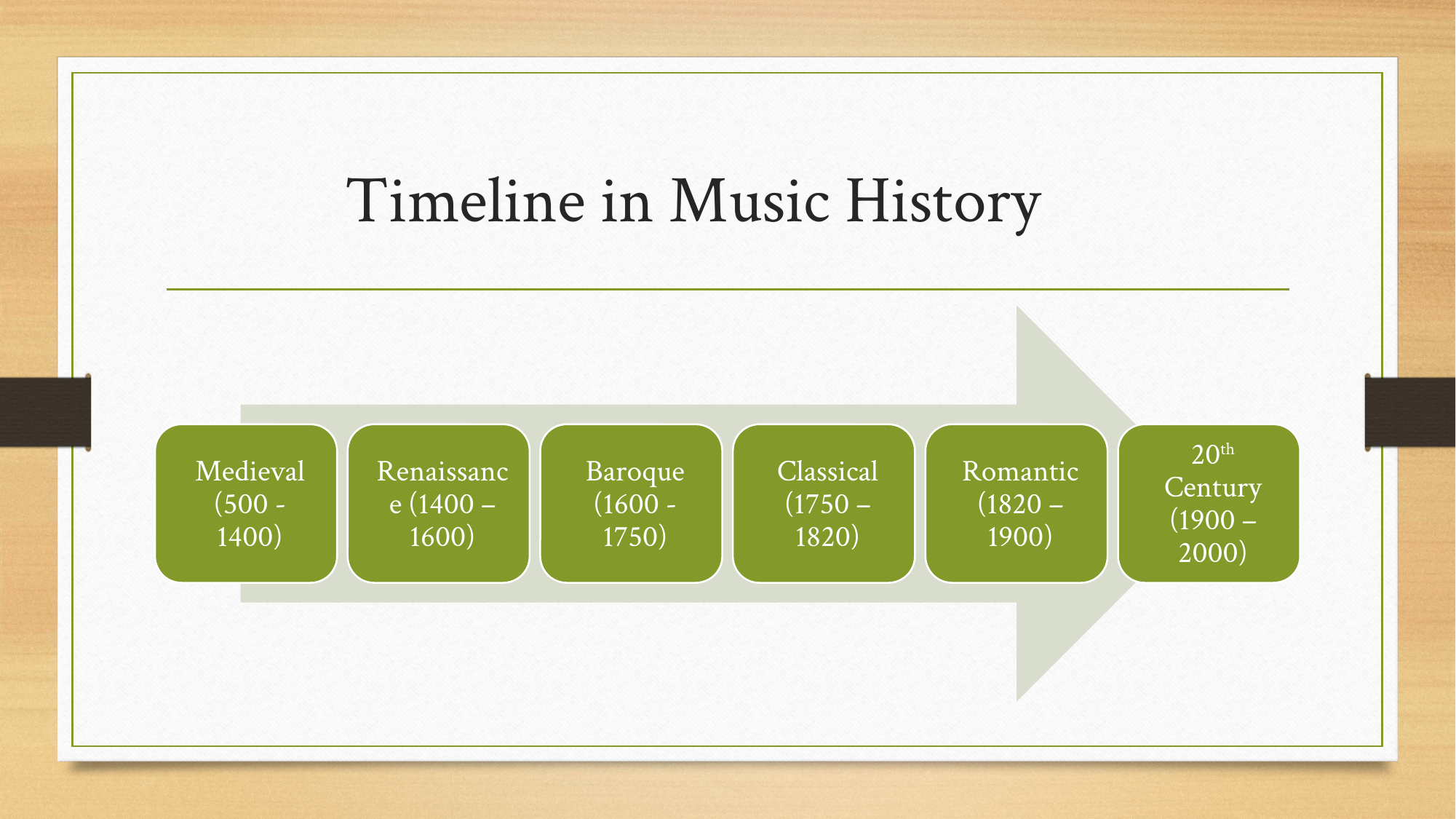

# Timeline in Music History
Medieval (500 - 1400)
Renaissance (1400 – 1600)
Baroque (1600 - 1750)
Classical (1750 – 1820)
Romantic (1820 – 1900)
20th Century (1900 – 2000)